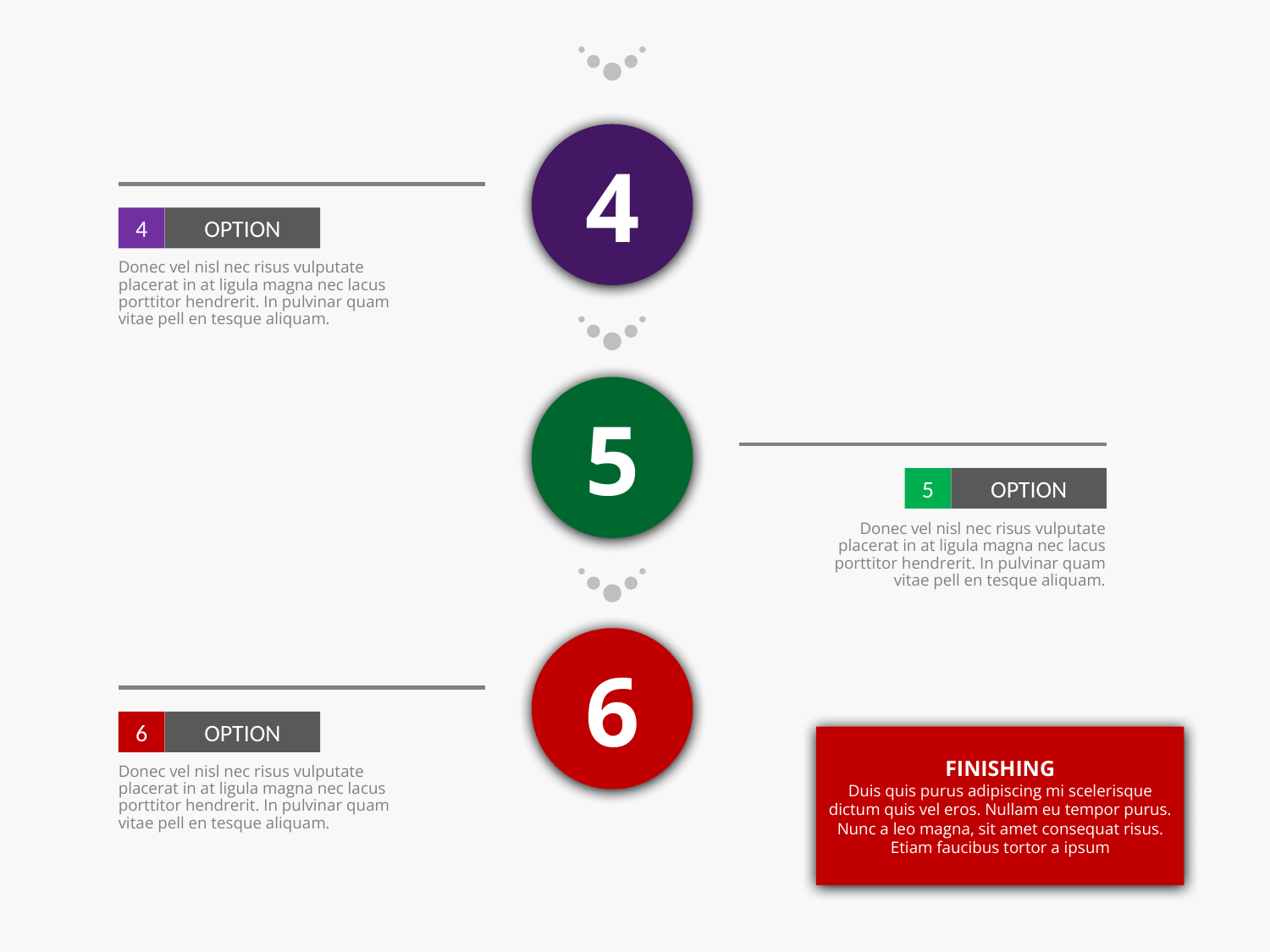

4
4
OPTION
Donec vel nisl nec risus vulputate placerat in at ligula magna nec lacus porttitor hendrerit. In pulvinar quam vitae pell en tesque aliquam.

5
5
OPTION
Donec vel nisl nec risus vulputate placerat in at ligula magna nec lacus porttitor hendrerit. In pulvinar quam vitae pell en tesque aliquam.

6
6
OPTION
FINISHING
Duis quis purus adipiscing mi scelerisque dictum quis vel eros. Nullam eu tempor purus. Nunc a leo magna, sit amet consequat risus. Etiam faucibus tortor a ipsum

Donec vel nisl nec risus vulputate placerat in at ligula magna nec lacus porttitor hendrerit. In pulvinar quam vitae pell en tesque aliquam.